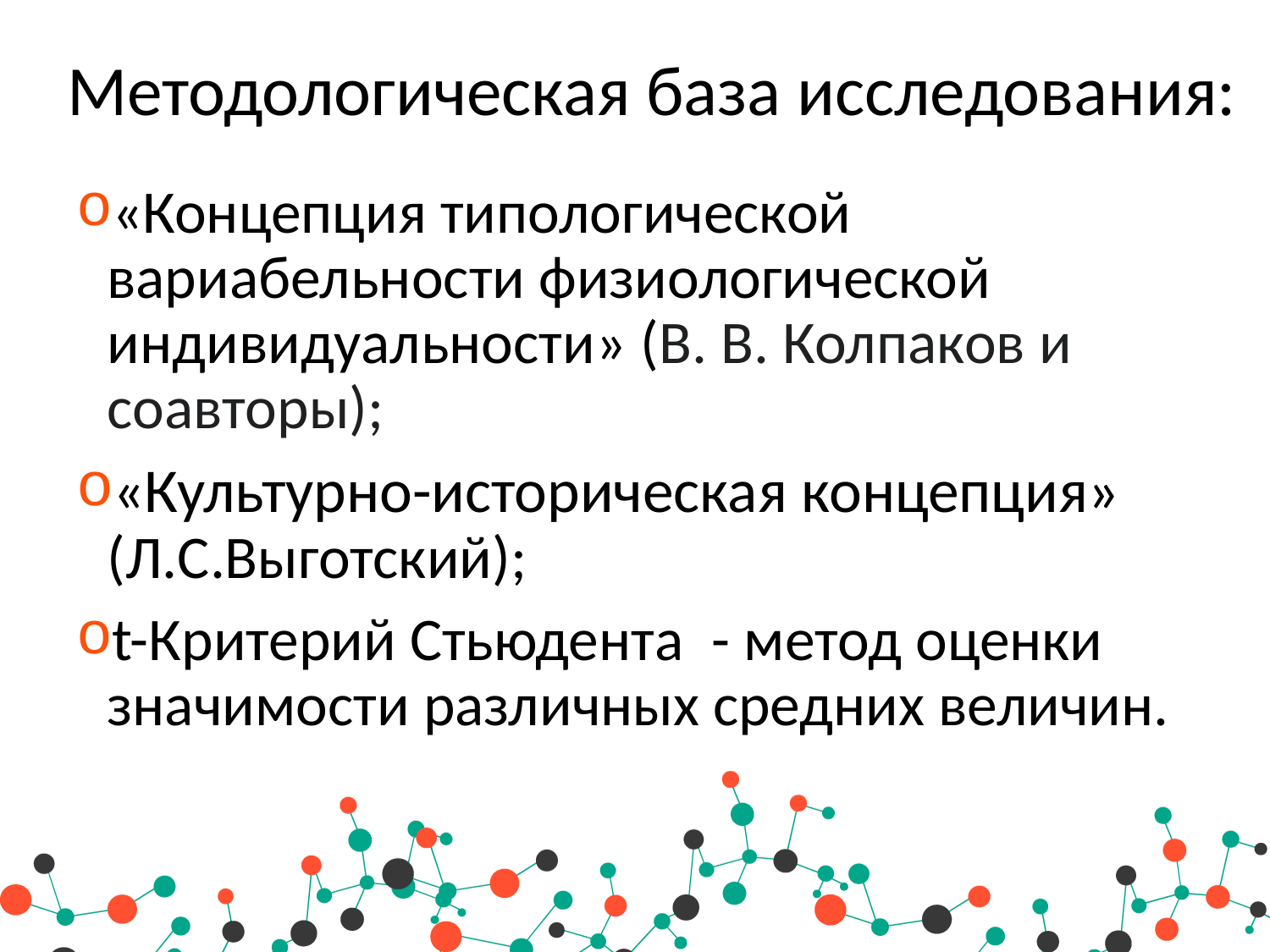

# Методологическая база исследования:
«Концепция типологической вариабельности физиологической индивидуальности» (В. В. Колпаков и соавторы);
«Культурно-историческая концепция» (Л.С.Выготский);
t-Критерий Стьюдента  - метод оценки значимости различных средних величин.